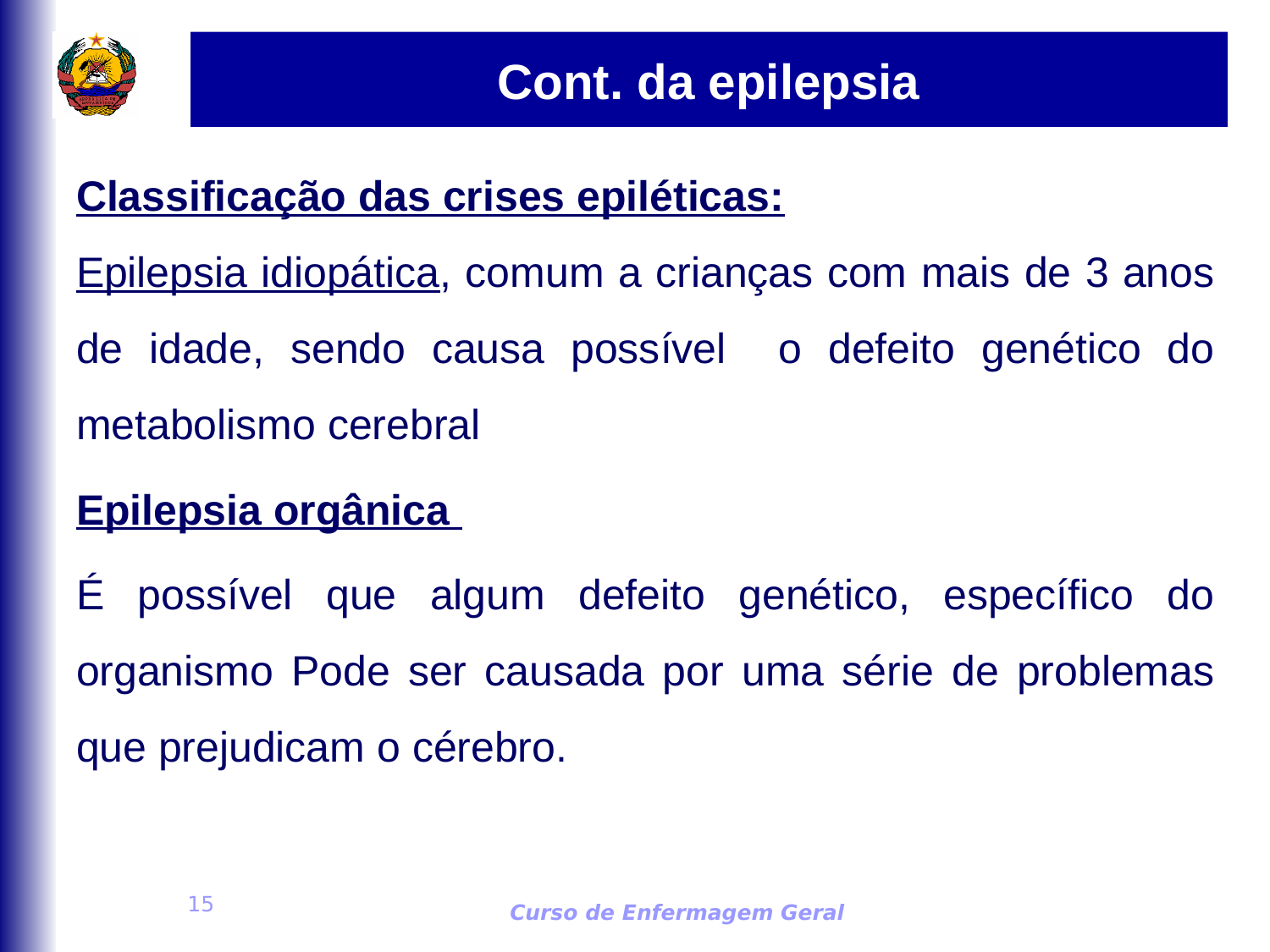

# Cont. da epilepsia
Classificação das crises epiléticas:
Epilepsia idiopática, comum a crianças com mais de 3 anos de idade, sendo causa possível  o defeito genético do metabolismo cerebral
Epilepsia orgânica
É possível que algum defeito genético, específico do organismo Pode ser causada por uma série de problemas que prejudicam o cérebro.
15
Curso de Enfermagem Geral